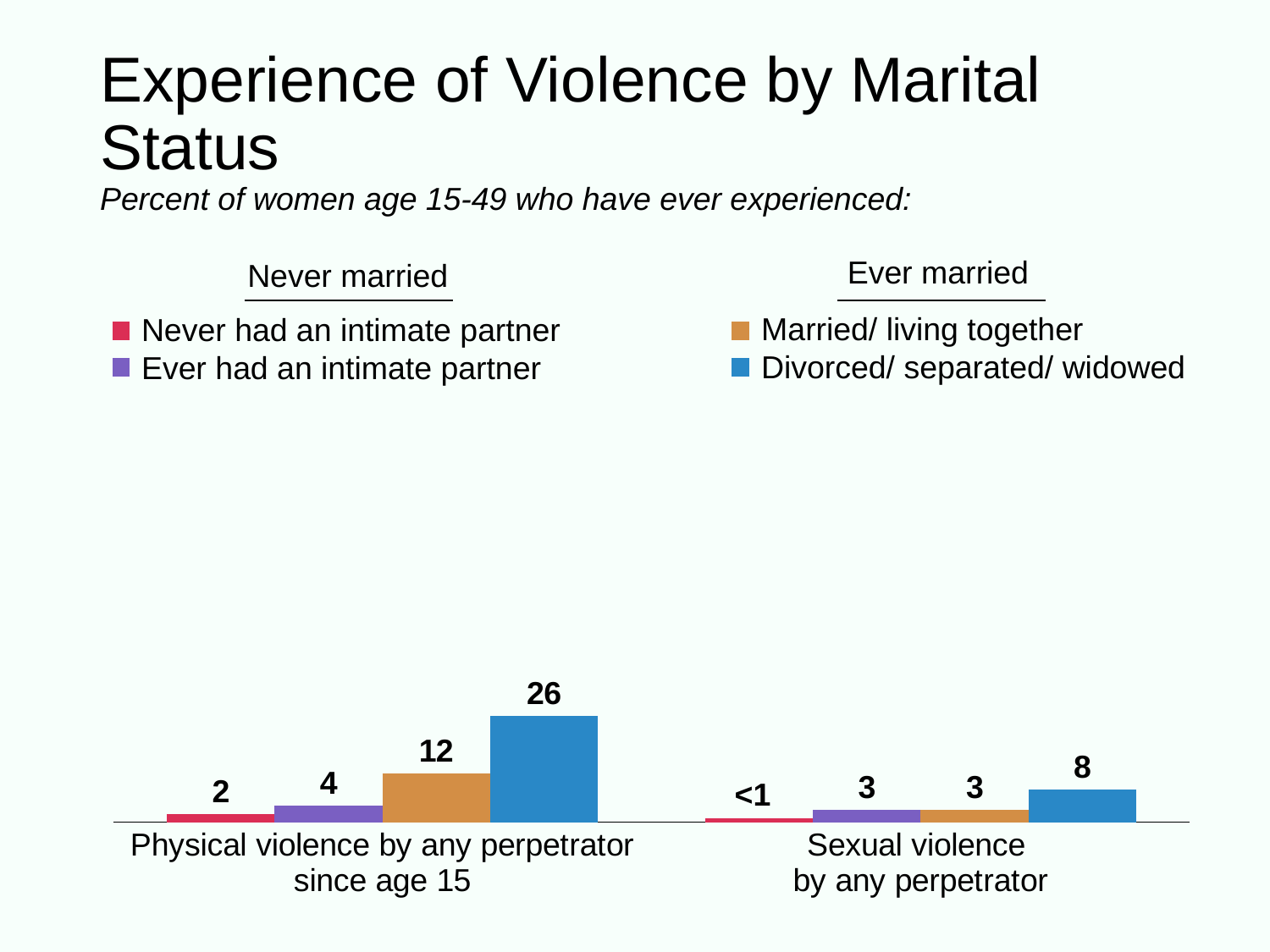

# Experience of Violence by Marital Status
Percent of women age 15-49 who have ever experienced:
Ever married
Never married
Married/ living together
Divorced/ separated/ widowed
Never had an intimate partner
Ever had an intimate partner

### Chart

| Category | Never had an intimate partner | Ever had an intimate partner | Married/ living together | Divorced/ separated/ widowed |
|---|---|---|---|---|
| Physical violence by any perpetrator since age 15 | 2.0 | 4.0 | 12.0 | 26.0 |
| Sexual violence
by any perpetrator | 1.0 | 3.0 | 3.0 | 8.0 |
<1